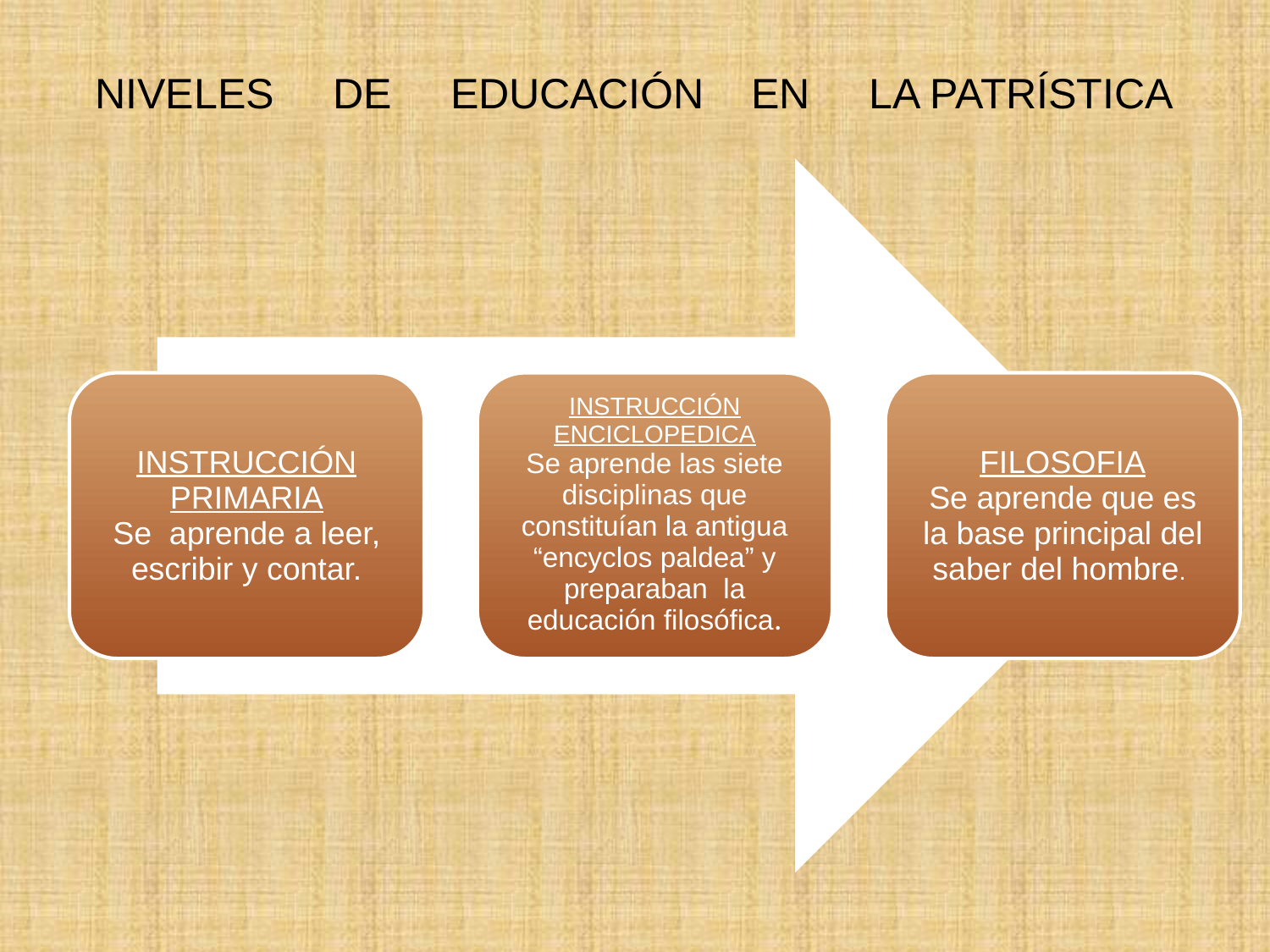

# NIVELES     DE     EDUCACIÓN    EN     LA PATRÍSTICA
INSTRUCCIÓN PRIMARIA
Se  aprende a leer, escribir y contar.
INSTRUCCIÓN
ENCICLOPEDICA
Se aprende las siete disciplinas que constituían la antigua
“encyclos paldea” y preparaban  la educación filosófica.
FILOSOFIA
Se aprende que es la base principal del saber del hombre.